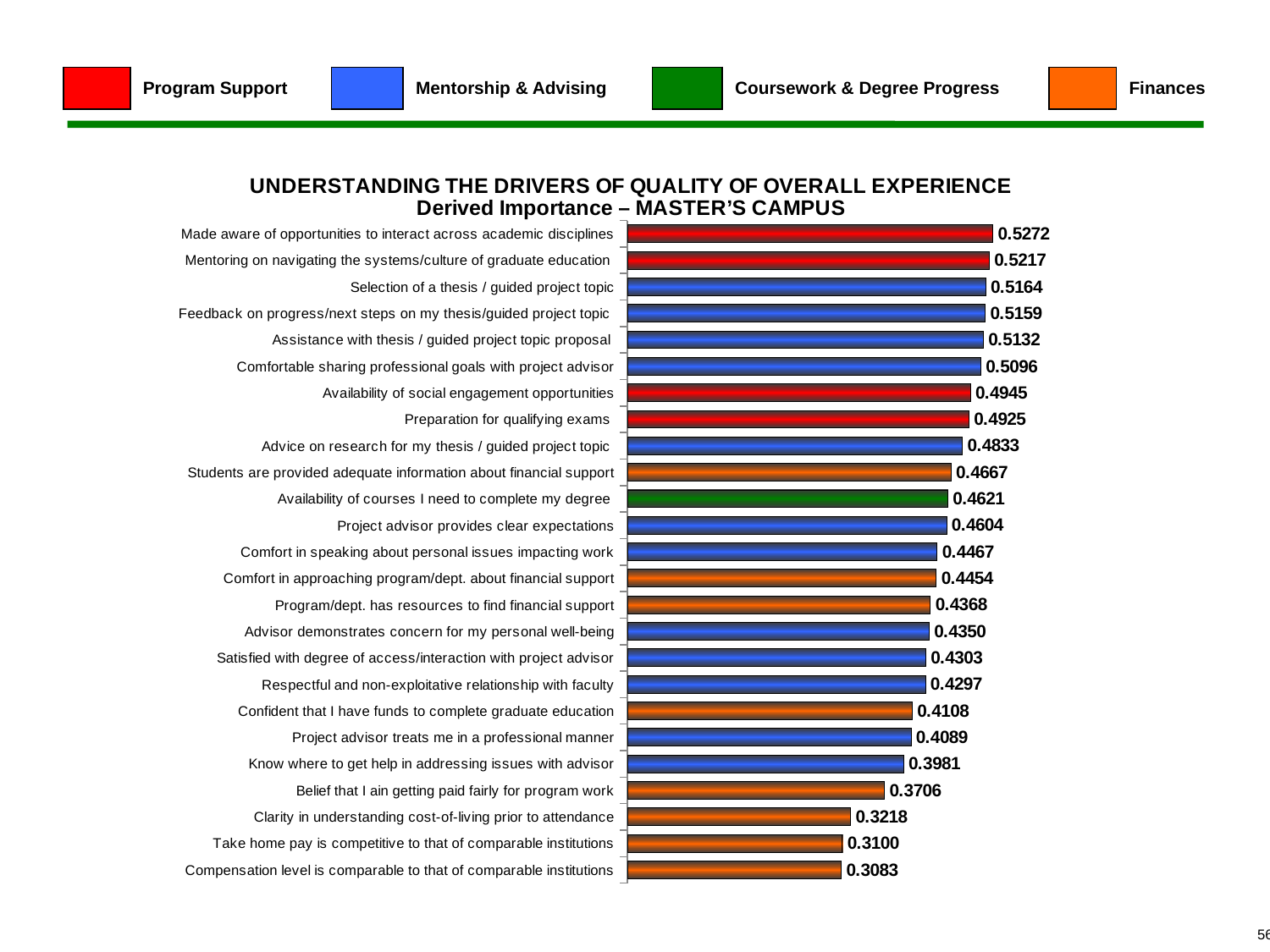

# Understanding the Drivers of Quality of Overall Experience – Master’s Campus Continued
|  | Program Support |
| --- | --- |
|  | Mentorship & Advising |
| --- | --- |
|  | Coursework & Degree Progress |
| --- | --- |
|  | Finances |
| --- | --- |

### Chart: UNDERSTANDING THE DRIVERS OF QUALITY OF OVERALL EXPERIENCE
Derived Importance – MASTER’S CAMPUS

| Category | % |
|---|---|
| Made aware of opportunities to interact across academic disciplines | 0.5271662008413706 |
| Mentoring on navigating the systems/culture of graduate education  | 0.5217285419513616 |
| Selection of a thesis / guided project topic | 0.5164150120251928 |
| Feedback on progress/next steps on my thesis/guided project topic  | 0.5158903083097404 |
| Assistance with thesis / guided project topic proposal  | 0.5132305919805443 |
| Comfortable sharing professional goals with project advisor | 0.5095570257958719 |
| Availability of social engagement opportunities | 0.4945054453863855 |
| Preparation for qualifying exams  | 0.4924734070980149 |
| Advice on research for my thesis / guided project topic  | 0.4832669491583879 |
| Students are provided adequate information about financial support | 0.4667435146940213 |
| Availability of courses I need to complete my degree  | 0.4620800563977087 |
| Project advisor provides clear expectations | 0.4604079447020739 |
| Comfort in speaking about personal issues impacting work | 0.4466750551649413 |
| Comfort in approaching program/dept. about financial support | 0.44541190321318674 |
| Program/dept. has resources to find financial support | 0.4368023406449741 |
| Advisor demonstrates concern for my personal well-being | 0.4350174767510138 |
| Satisfied with degree of access/interaction with project advisor | 0.430333261737811 |
| Respectful and non-exploitative relationship with faculty | 0.4297079687674453 |
| Confident that I have funds to complete graduate education | 0.4107784954484035 |
| Project advisor treats me in a professional manner | 0.4089492597731715 |
| Know where to get help in addressing issues with advisor | 0.3980788646659417 |
| Belief that I ain getting paid fairly for program work | 0.37064644000188557 |
| Clarity in understanding cost-of-living prior to attendance | 0.32184373619774925 |
| Take home pay is competitive to that of comparable institutions | 0.3099850917917973 |
| Compensation level is comparable to that of comparable institutions | 0.308292803286765 |